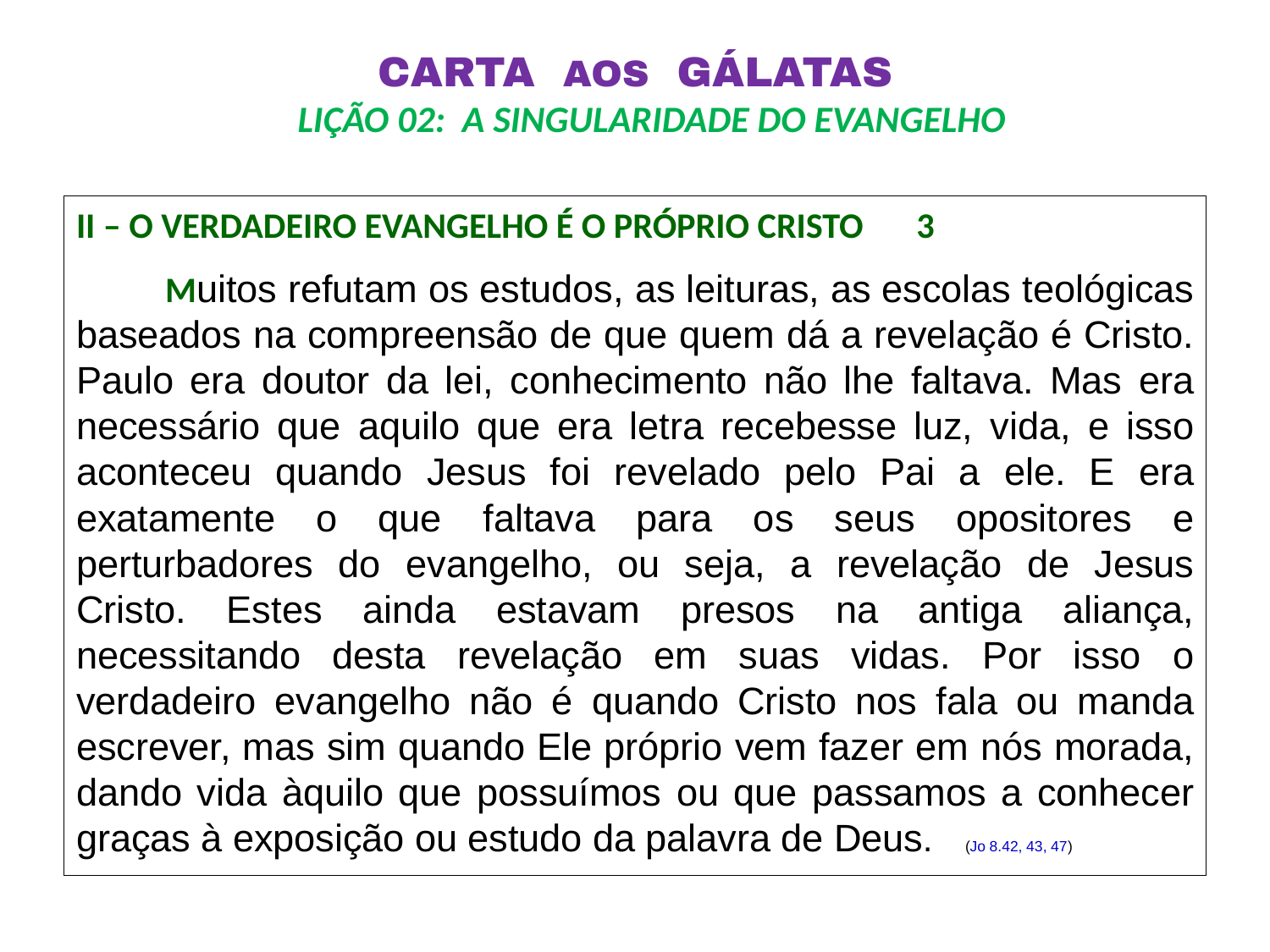

# CARTA  AOS  GÁLATAS LIÇÃO 02:  A SINGULARIDADE DO EVANGELHO
II – O VERDADEIRO EVANGELHO É O PRÓPRIO CRISTO	     3

	Muitos refutam os estudos, as leituras, as escolas teológicas baseados na compreensão de que quem dá a revelação é Cristo. Paulo era doutor da lei, conhecimento não lhe faltava. Mas era necessário que aquilo que era letra recebesse luz, vida, e isso aconteceu quando Jesus foi revelado pelo Pai a ele. E era exatamente o que faltava para os seus opositores e perturbadores do evangelho, ou seja, a revelação de Jesus Cristo. Estes ainda estavam presos na antiga aliança, necessitando desta revelação em suas vidas. Por isso o verdadeiro evangelho não é quando Cristo nos fala ou manda escrever, mas sim quando Ele próprio vem fazer em nós morada, dando vida àquilo que possuímos ou que passamos a conhecer graças à exposição ou estudo da palavra de Deus.	(Jo 8.42, 43, 47)